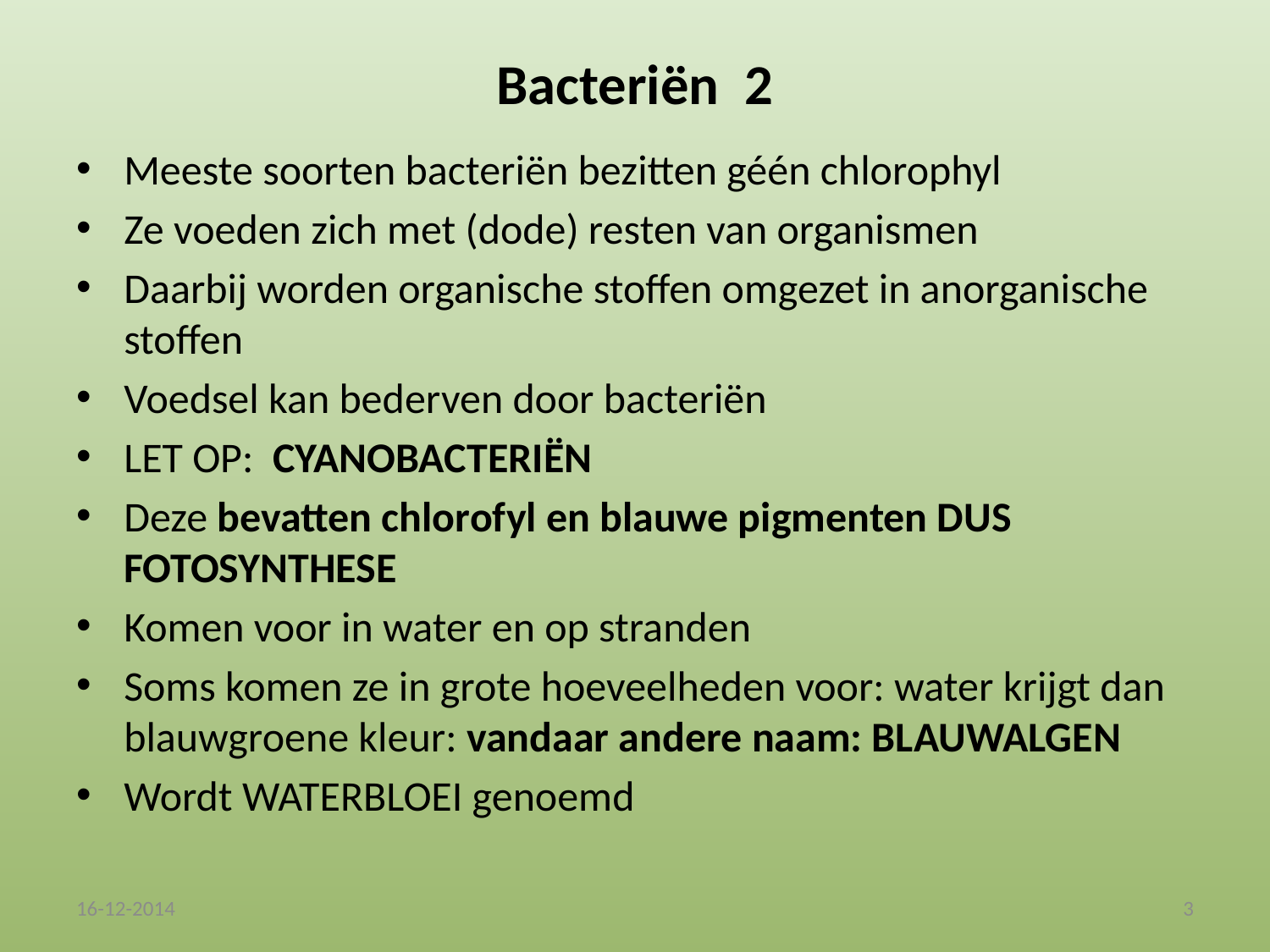

# Bacteriën  2
Meeste soorten bacteriën bezitten géén chlorophyl
Ze voeden zich met (dode) resten van organismen
Daarbij worden organische stoffen omgezet in anorganische stoffen
Voedsel kan bederven door bacteriën
LET OP:  CYANOBACTERIËN
Deze bevatten chlorofyl en blauwe pigmenten DUS FOTOSYNTHESE
Komen voor in water en op stranden
Soms komen ze in grote hoeveelheden voor: water krijgt dan blauwgroene kleur: vandaar andere naam: BLAUWALGEN
Wordt WATERBLOEI genoemd
16-12-2014
3